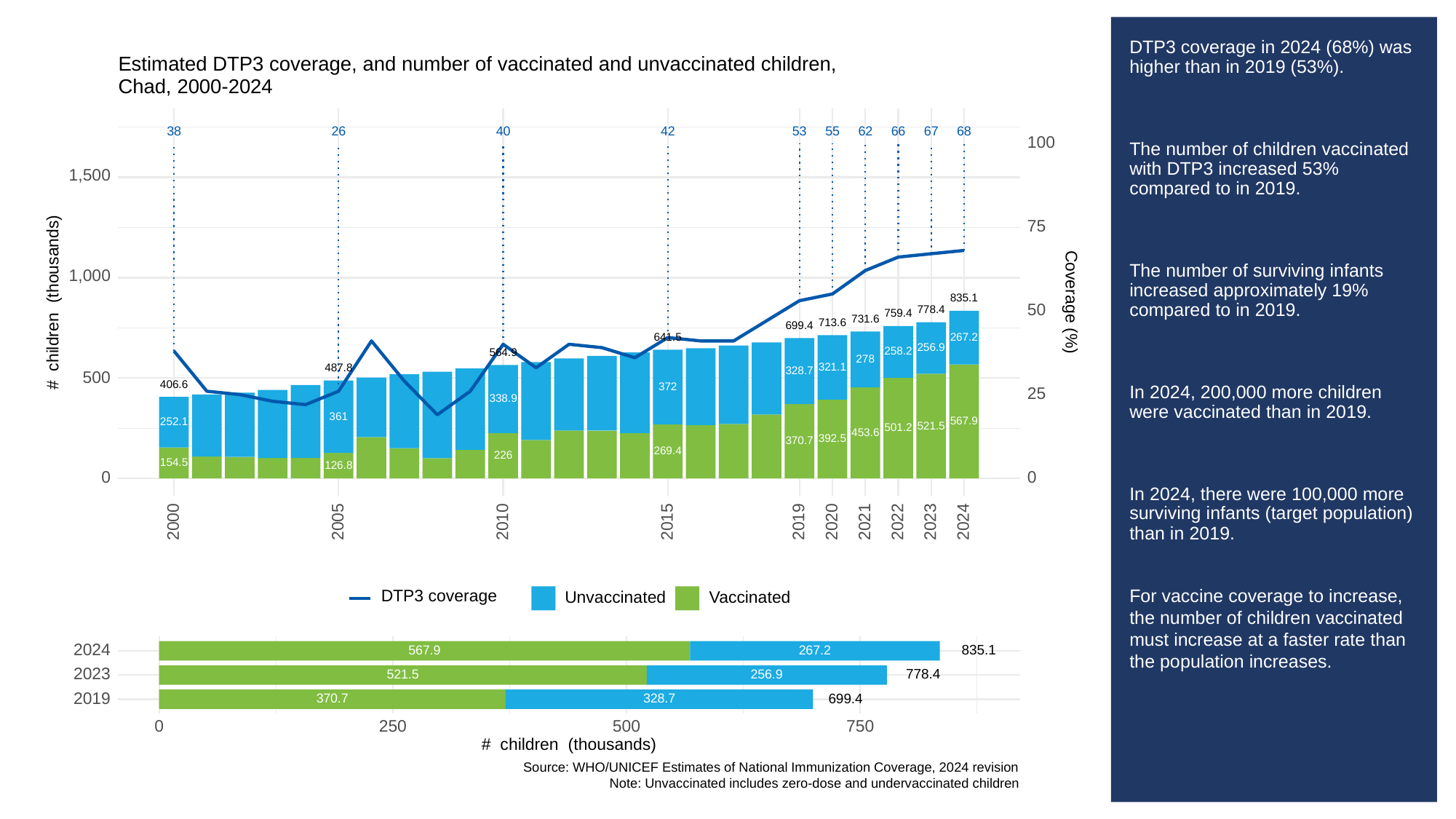

# DTP3 coverage in 2024 (68%) was higher than in 2019 (53%).

The number of children vaccinated with DTP3 increased 53% compared to in 2019.

The number of surviving infants increased approximately 19% compared to in 2019.

In 2024, 200,000 more children were vaccinated than in 2019.

In 2024, there were 100,000 more surviving infants (target population) than in 2019.

For vaccine coverage to increase, the number of children vaccinated must increase at a faster rate than the population increases.

Estimated DTP3 coverage, and number of vaccinated and unvaccinated children,
Chad, 2000-2024

38
53
26
40
62
66
67
68
42

55
100

1,500

75

1,000

835.1
#  children  (thousands)
Coverage (%)
50
778.4
759.4

731.6
713.6
699.4

267.2
641.5

256.9

258.2

564.9

278

321.1
487.8

328.7

500

406.6
372

25

338.9

361

567.9
252.1
521.5

501.2

453.6

392.5
370.7

269.4

226

154.5
126.8
0
0

2023
2000
2005
2010
2015
2019
2020
2021
2022
2024

DTP3 coverage
Unvaccinated
Vaccinated

2024
835.1
567.9
267.2

2023
778.4
521.5
256.9

2019
699.4
370.7
328.7

0
250
500
750
#  children  (thousands)
Source: WHO/UNICEF Estimates of National Immunization Coverage, 2024 revision
Note: Unvaccinated includes zero-dose and undervaccinated children